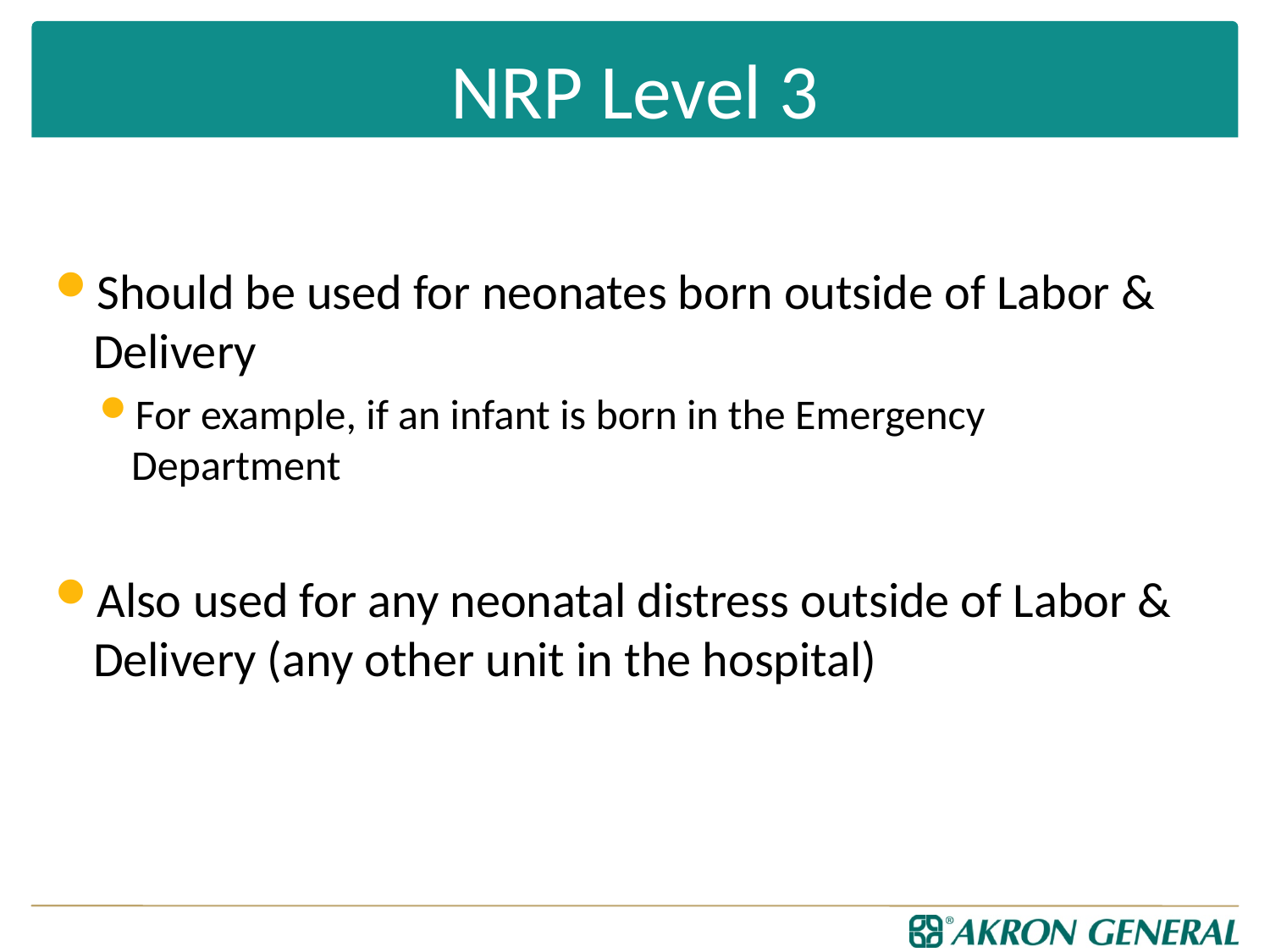

# NRP Level 3
Should be used for neonates born outside of Labor & Delivery
For example, if an infant is born in the Emergency Department

Also used for any neonatal distress outside of Labor & Delivery (any other unit in the hospital)